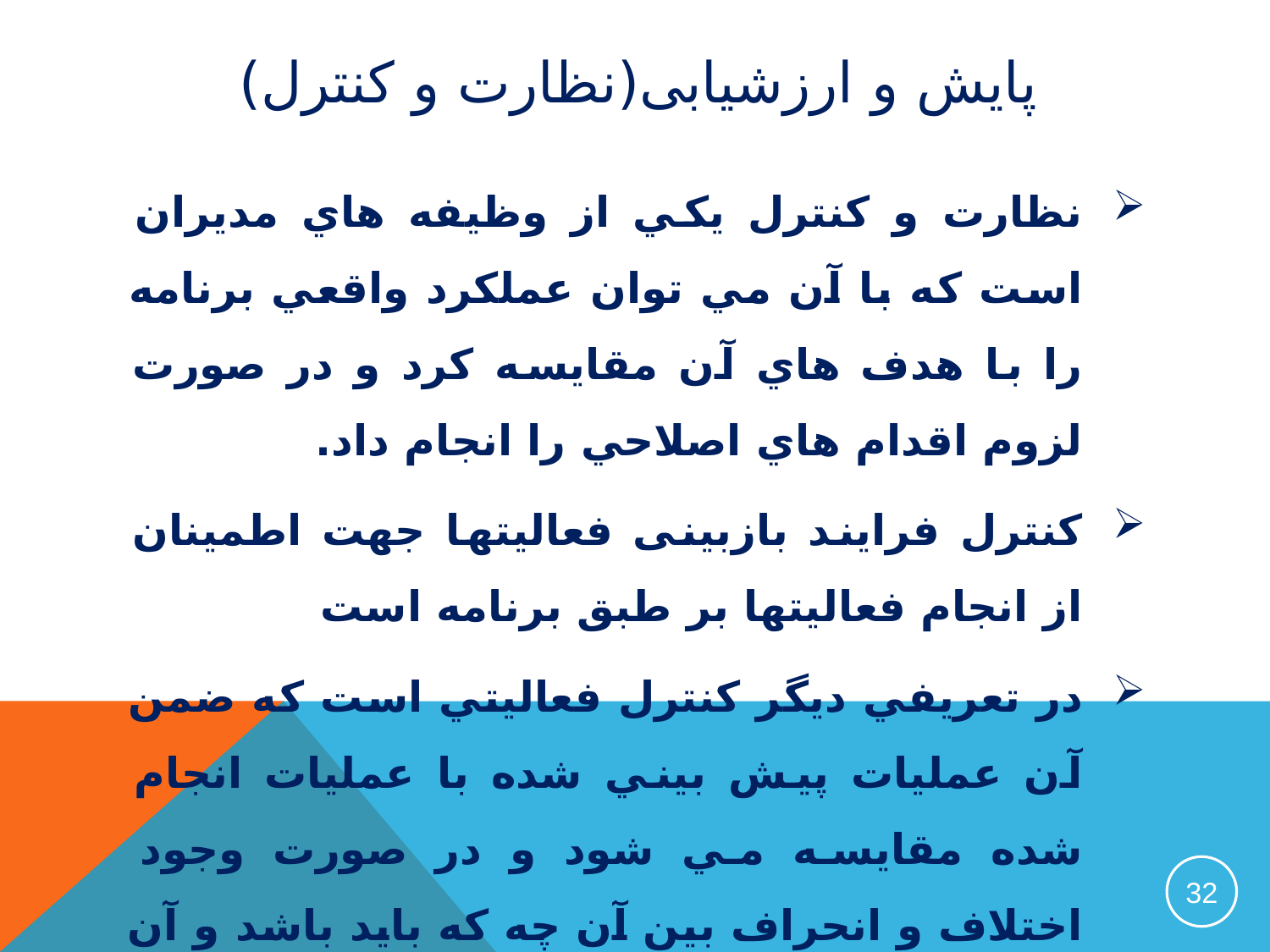

# پایش و ارزشیابی(نظارت و کنترل)
نظارت و کنترل يکي از وظيفه هاي مديران است که با آن مي توان عملکرد واقعي برنامه را با هدف هاي آن مقايسه کرد و در صورت لزوم اقدام هاي اصلاحي را انجام داد.
کنترل فرایند بازبینی فعالیتها جهت اطمینان از انجام فعالیتها بر طبق برنامه است
در تعريفي ديگر کنترل فعاليتي است که ضمن آن عمليات پيش بيني شده با عمليات انجام شده مقايسه مي شود و در صورت وجود اختلاف و انحراف بين آن چه که بايد باشد و آن چه که هست به رفع واصلاح آن ها اقدام مي شود.
32